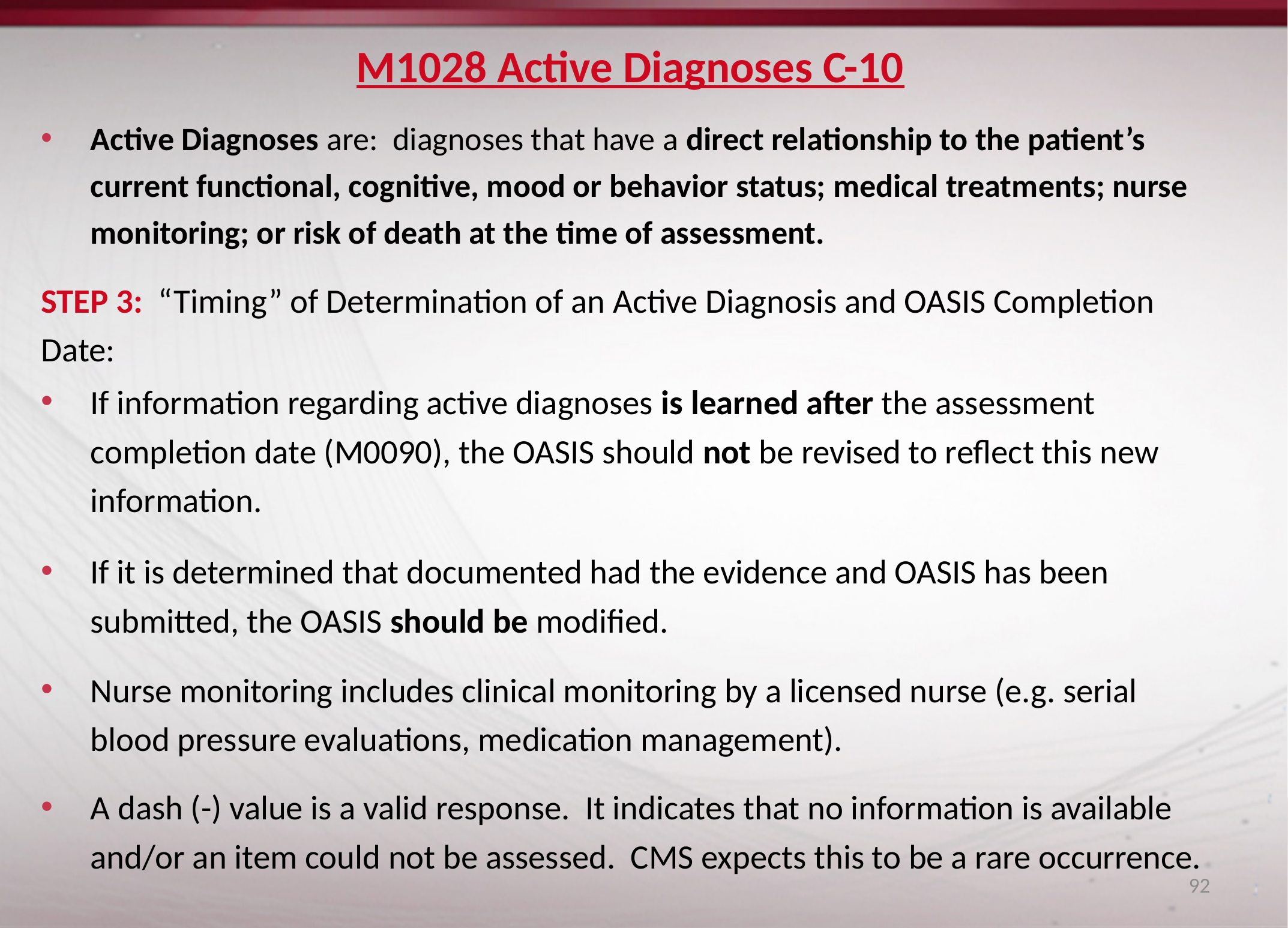

# M1028 Active Diagnoses C-10
Active Diagnoses are:  diagnoses that have a direct relationship to the patient’s current functional, cognitive, mood or behavior status; medical treatments; nurse monitoring; or risk of death at the time of assessment.

STEP 3:  “Timing” of Determination of an Active Diagnosis and OASIS Completion Date:

If information regarding active diagnoses is learned after the assessment completion date (M0090), the OASIS should not be revised to reflect this new information.

If it is determined that documented had the evidence and OASIS has been submitted, the OASIS should be modified.

Nurse monitoring includes clinical monitoring by a licensed nurse (e.g. serial blood pressure evaluations, medication management).

A dash (-) value is a valid response.  It indicates that no information is available and/or an item could not be assessed.  CMS expects this to be a rare occurrence.
92